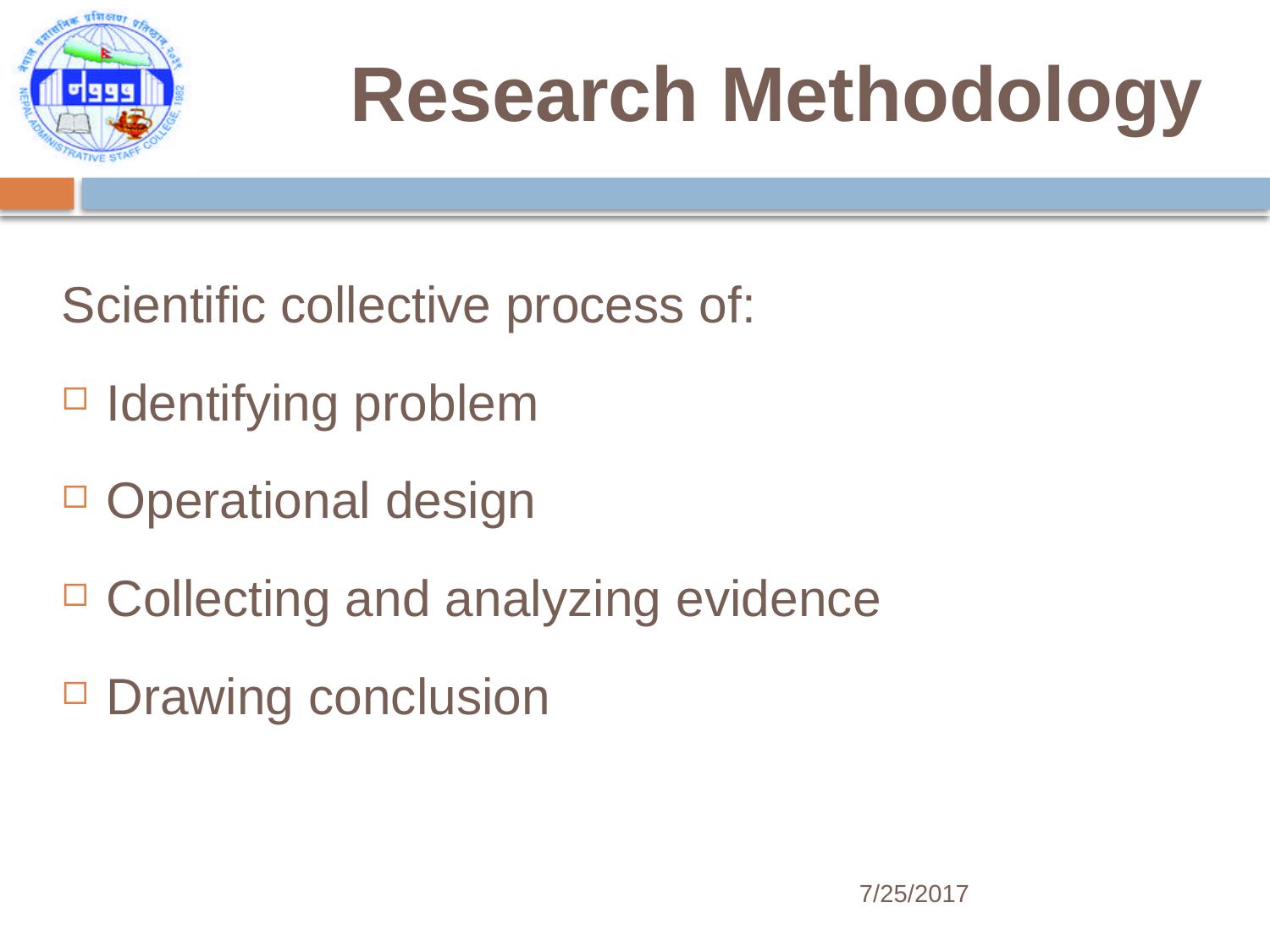

# Research Methodology
Scientific collective process of:
Identifying problem
Operational design
Collecting and analyzing evidence
Drawing conclusion

7/25/2017